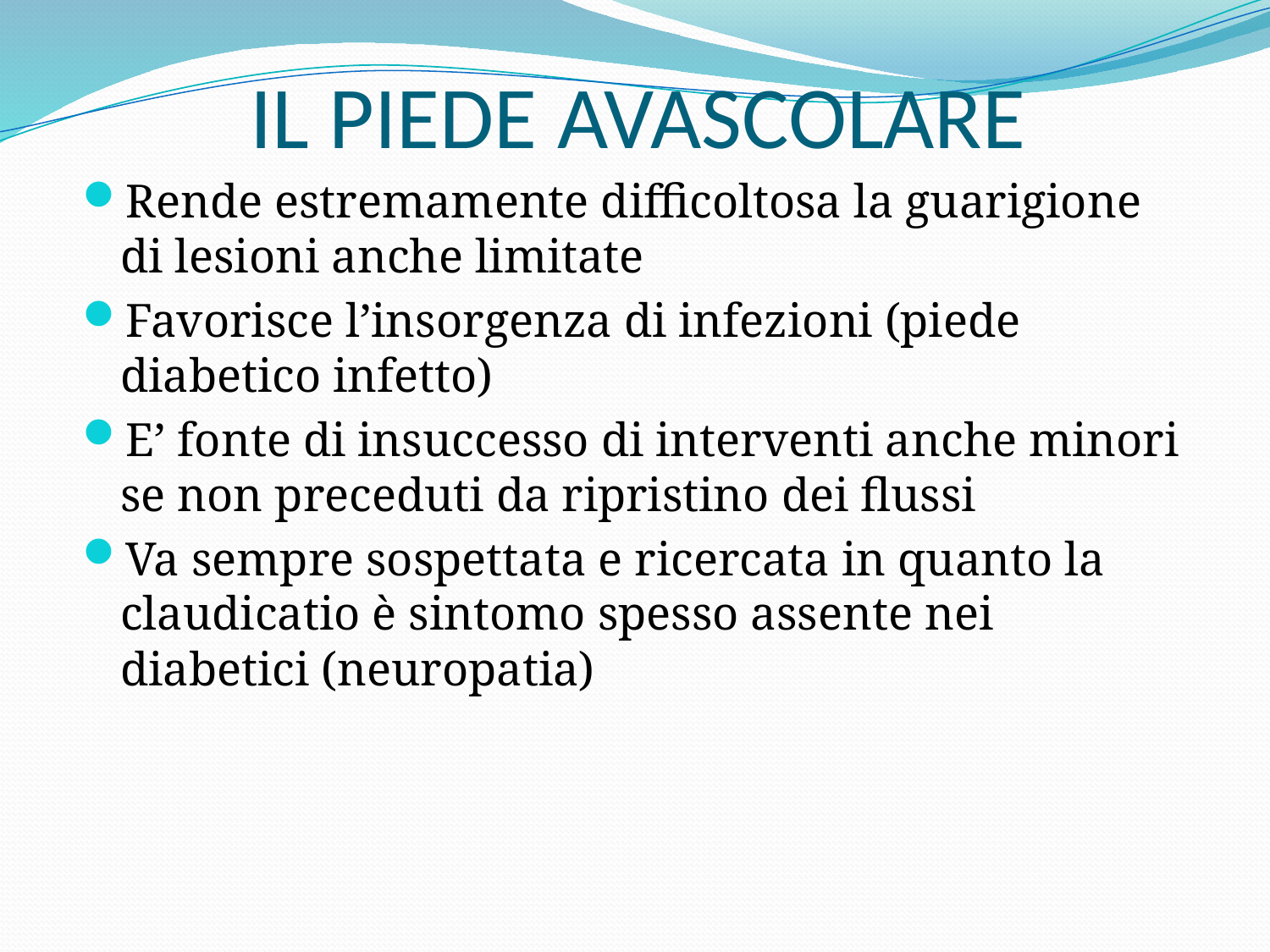

# IL PIEDE AVASCOLARE
Rende estremamente difficoltosa la guarigione di lesioni anche limitate
Favorisce l’insorgenza di infezioni (piede diabetico infetto)
E’ fonte di insuccesso di interventi anche minori se non preceduti da ripristino dei flussi
Va sempre sospettata e ricercata in quanto la claudicatio è sintomo spesso assente nei diabetici (neuropatia)